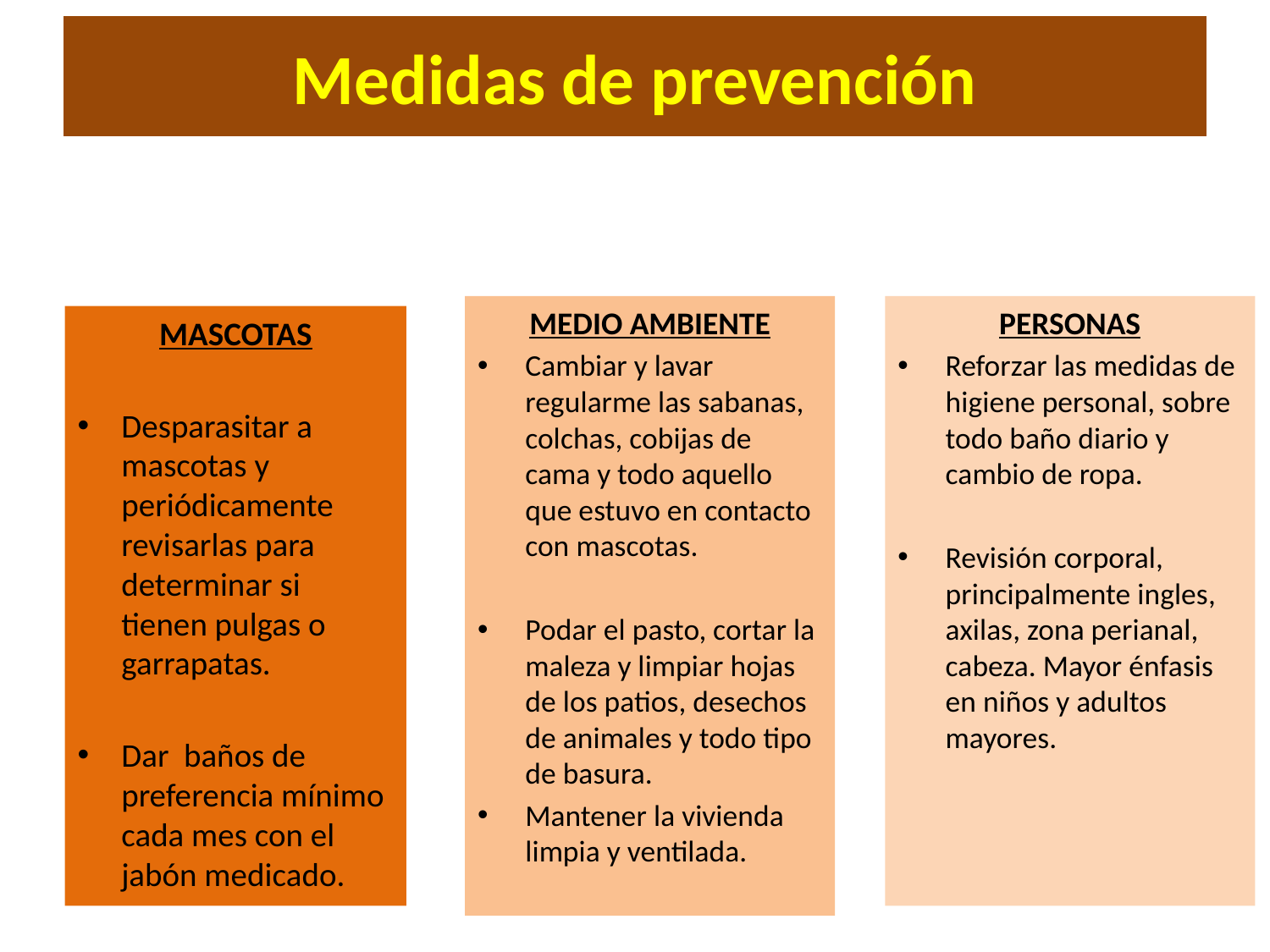

# Medidas de prevención
MEDIO AMBIENTE
Cambiar y lavar regularme las sabanas, colchas, cobijas de cama y todo aquello que estuvo en contacto con mascotas.

Podar el pasto, cortar la maleza y limpiar hojas de los patios, desechos de animales y todo tipo de basura.
Mantener la vivienda limpia y ventilada.

personas
Reforzar las medidas de higiene personal, sobre todo baño diario y cambio de ropa.

Revisión corporal, principalmente ingles, axilas, zona perianal, cabeza. Mayor énfasis en niños y adultos mayores.

MASCOTAS

Desparasitar a mascotas y periódicamente revisarlas para determinar si tienen pulgas o garrapatas.

Dar  baños de preferencia mínimo cada mes con el jabón medicado.